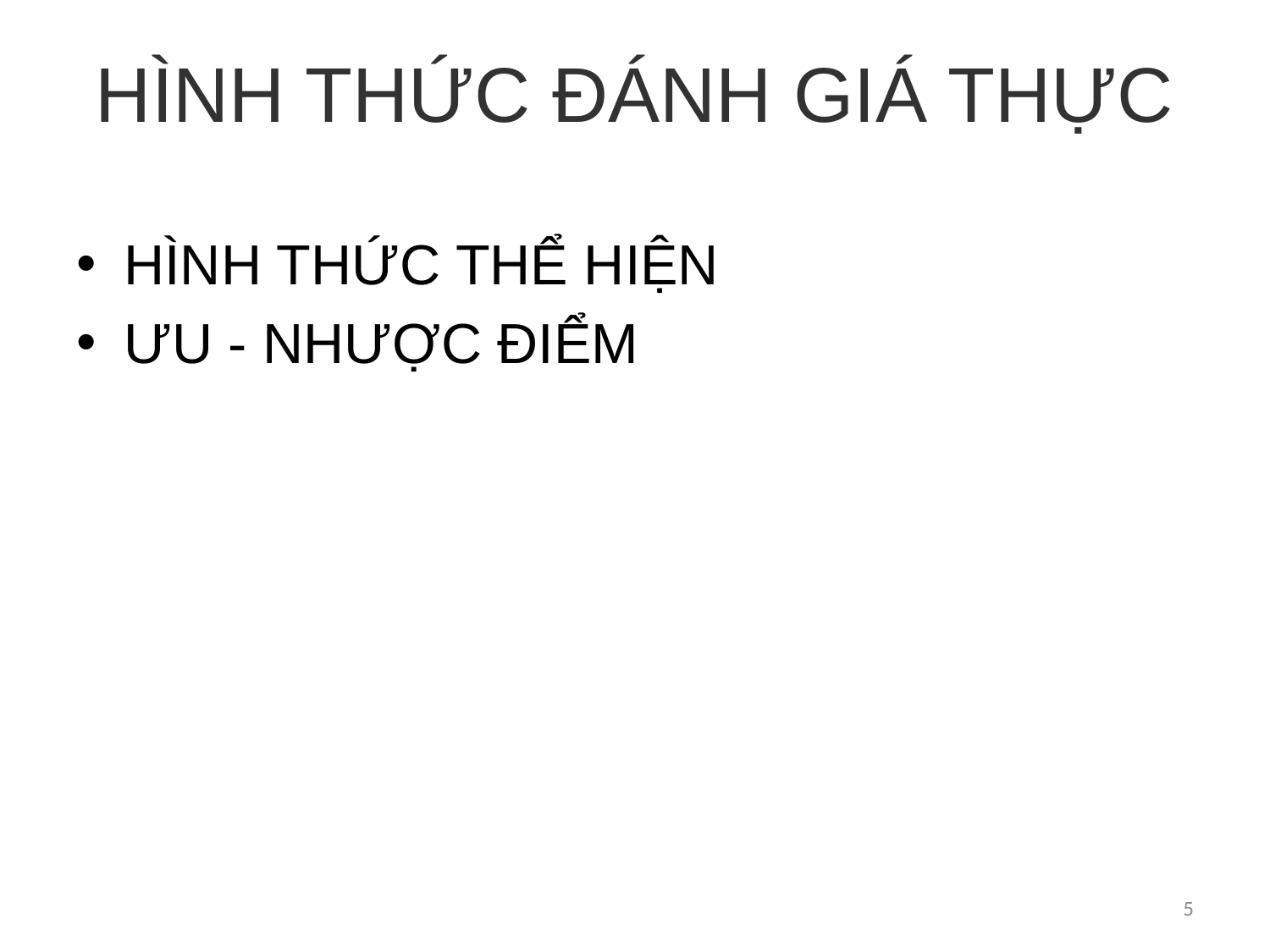

# HÌNH THỨC ĐÁNH GIÁ THỰC
HÌNH THỨC THỂ HIỆN
ƯU - NHƯỢC ĐIỂM

5